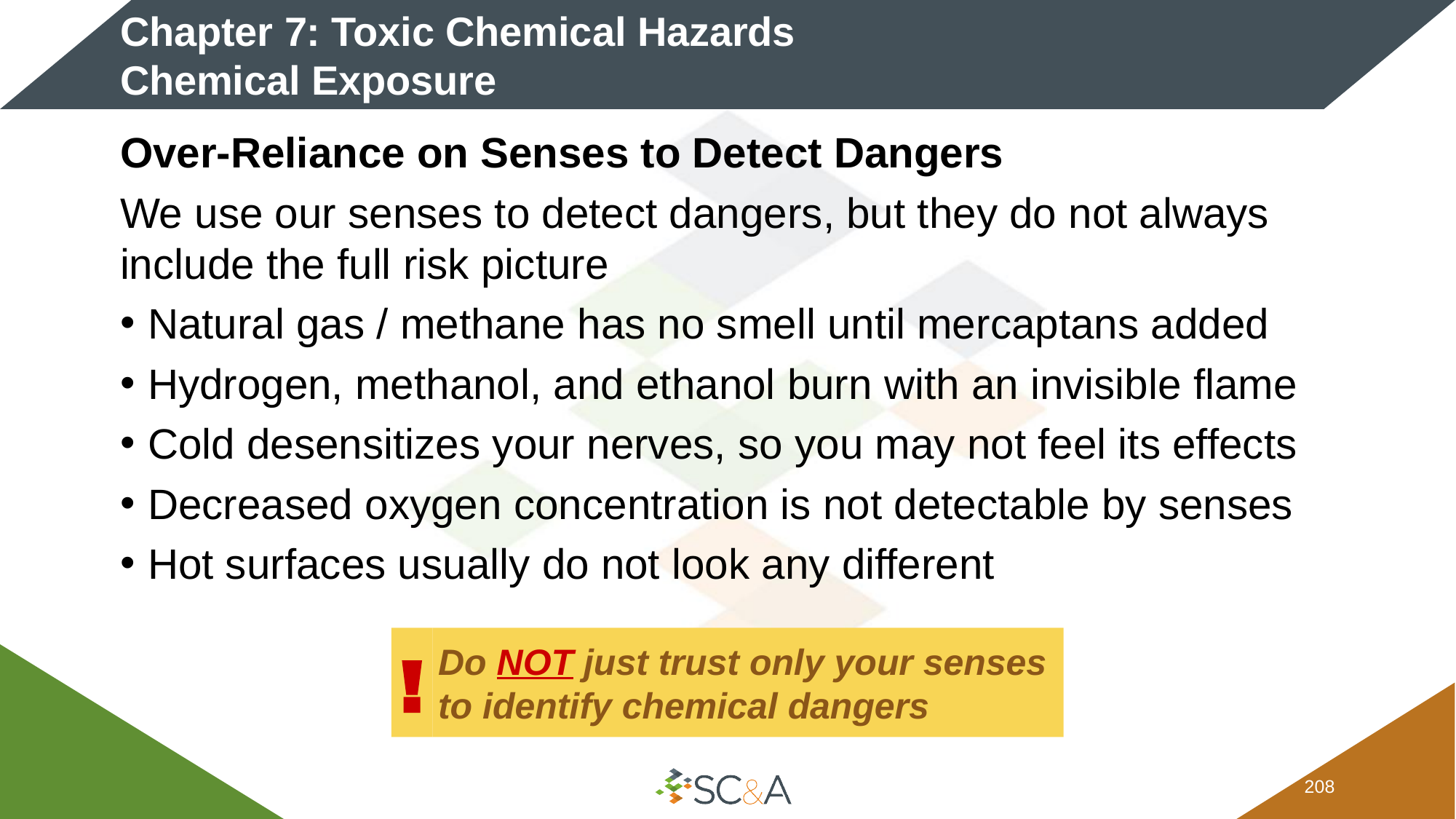

# Chapter 7: Toxic Chemical Hazards Chemical Exposure
Over-Reliance on Senses to Detect Dangers
We use our senses to detect dangers, but they do not always include the full risk picture
Natural gas / methane has no smell until mercaptans added
Hydrogen, methanol, and ethanol burn with an invisible flame
Cold desensitizes your nerves, so you may not feel its effects
Decreased oxygen concentration is not detectable by senses
Hot surfaces usually do not look any different
Do NOT just trust only your senses to identify chemical dangers
!
208